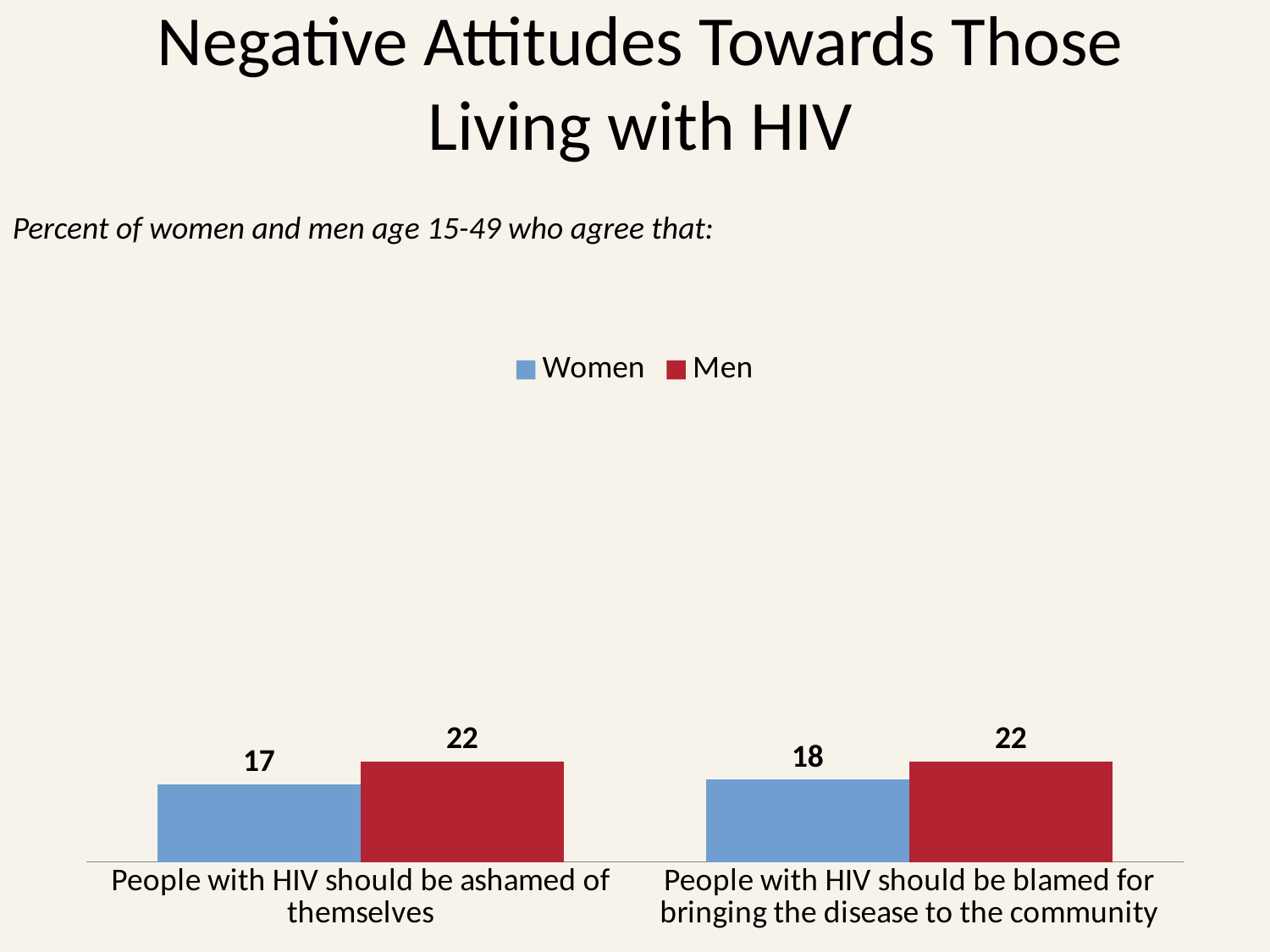

Negative Attitudes Towards Those Living with HIV
Percent of women and men age 15-49 who agree that:

### Chart

| Category | Women | Men |
|---|---|---|
| People with HIV should be ashamed of themselves | 17.0 | 22.0 |
| People with HIV should be blamed for bringing the disease to the community | 18.0 | 22.0 |